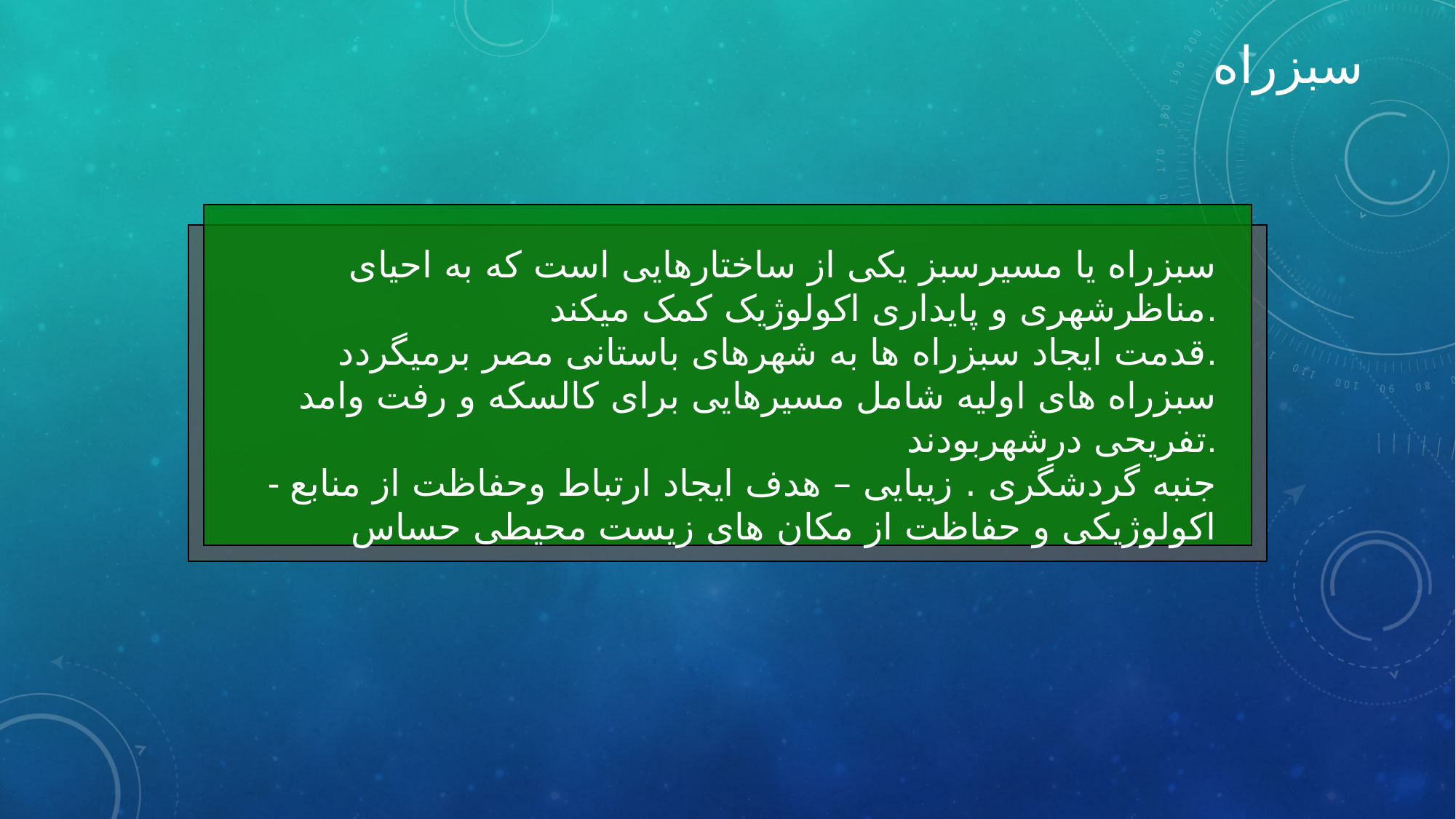

سبزراه

سبزراه یا مسیرسبز یکی از ساختارهایی است که به احیای مناظرشهری و پایداری اکولوژیک کمک میکند.
قدمت ایجاد سبزراه ها به شهرهای باستانی مصر برمیگردد.
سبزراه های اولیه شامل مسیرهایی برای کالسکه و رفت وامد تفریحی درشهربودند.
- جنبه گردشگری . زیبایی – هدف ایجاد ارتباط وحفاظت از منابع اکولوژیکی و حفاظت از مکان های زیست محیطی حساس